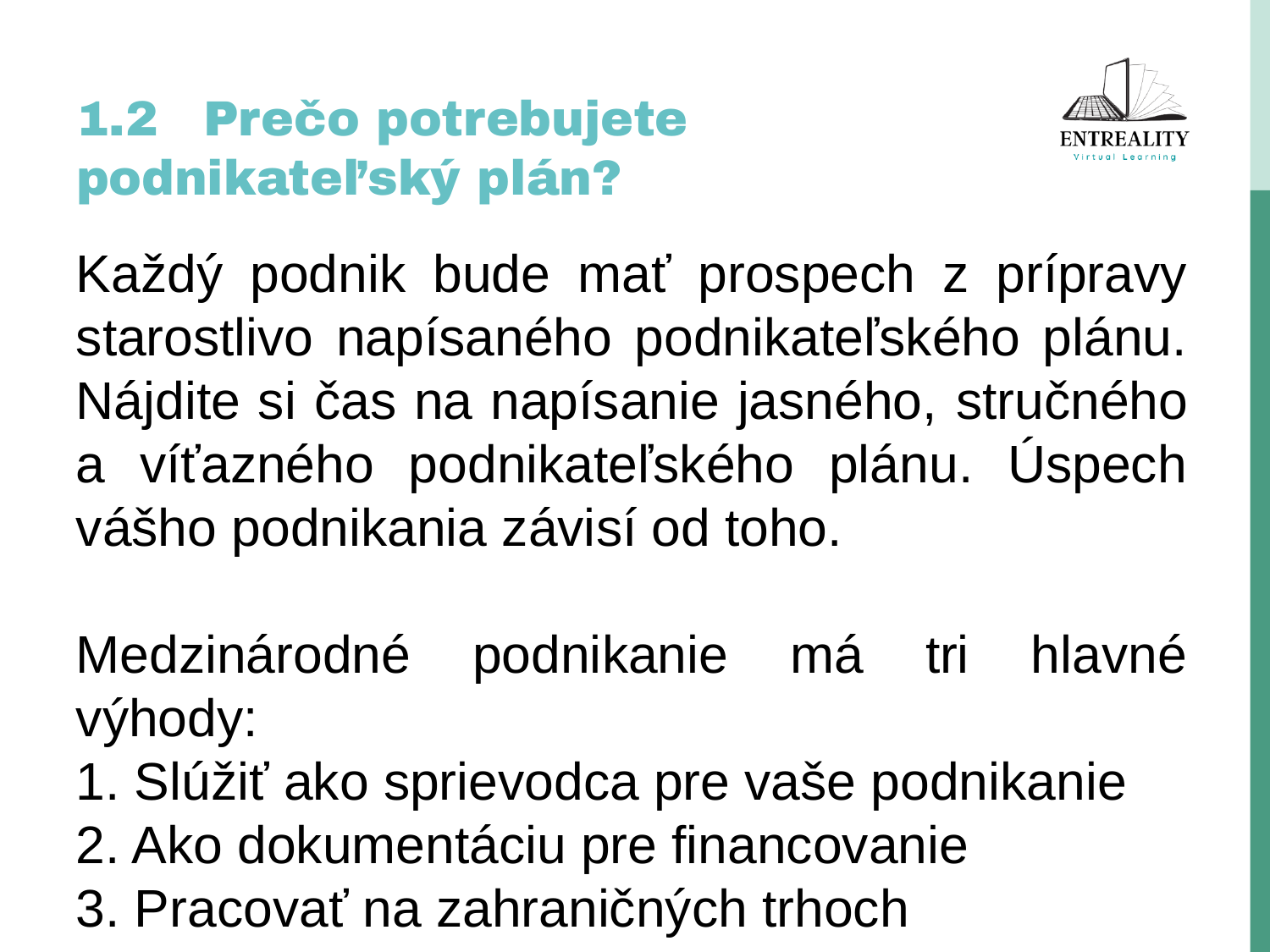

# 1.2	Prečo potrebujete podnikateľský plán?
Každý podnik bude mať prospech z prípravy starostlivo napísaného podnikateľského plánu. Nájdite si čas na napísanie jasného, ​​stručného a víťazného podnikateľského plánu. Úspech vášho podnikania závisí od toho.

Medzinárodné podnikanie má tri hlavné výhody:
1. Slúžiť ako sprievodca pre vaše podnikanie
2. Ako dokumentáciu pre financovanie
3. Pracovať na zahraničných trhoch